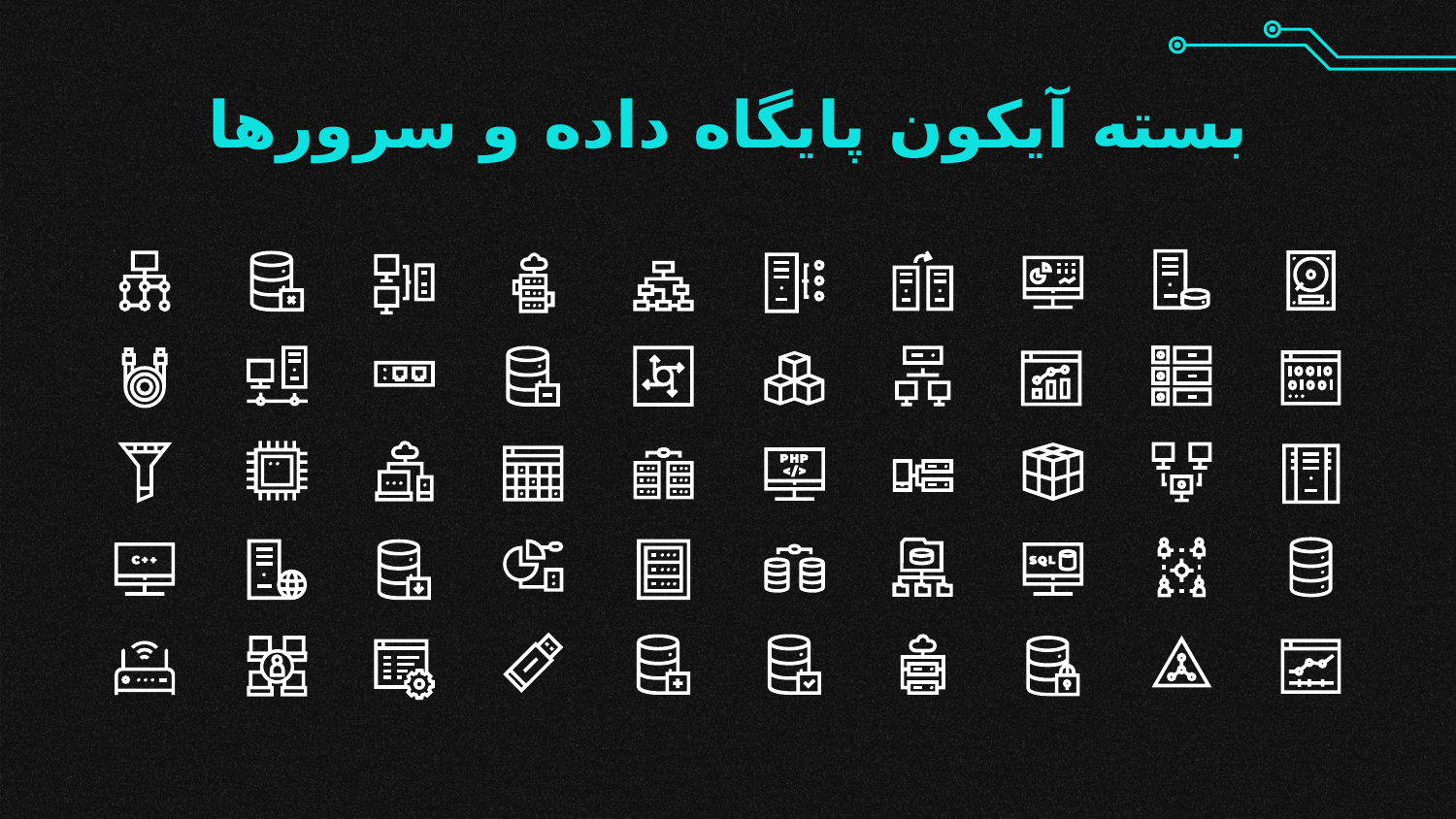

# بسته آیکون پایگاه داده و سرورها